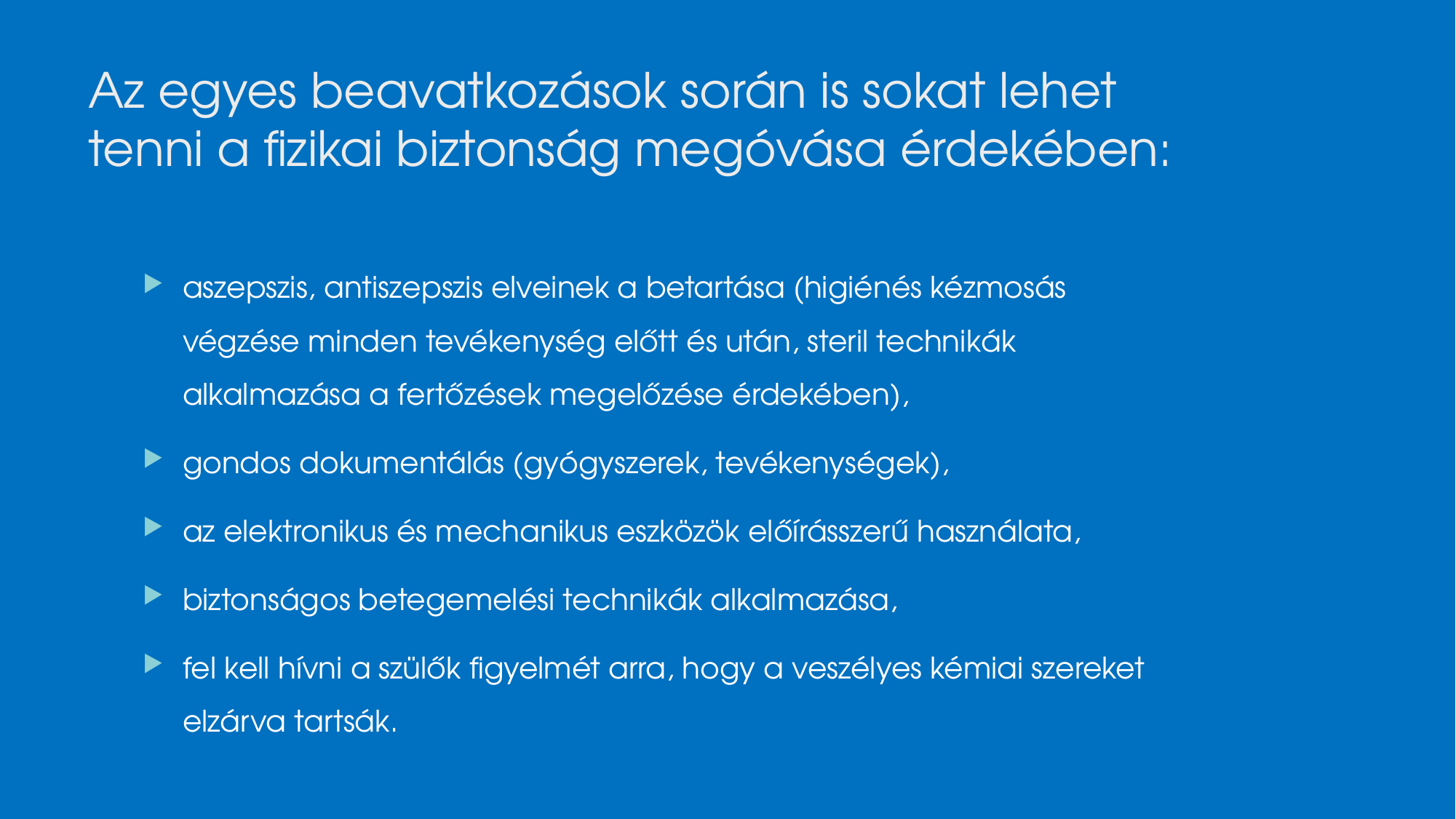

# Az egyes beavatkozások során is sokat lehet tenni a fizikai biztonság megóvása érdekében:
aszepszis, antiszepszis elveinek a betartása (higiénés kézmosás végzése minden tevékenység előtt és után, steril technikák alkalmazása a fertőzések megelőzése érdekében),
gondos dokumentálás (gyógyszerek, tevékenységek),
az elektronikus és mechanikus eszközök előírásszerű használata,
biztonságos betegemelési technikák alkalmazása,
fel kell hívni a szülők figyelmét arra, hogy a veszélyes kémiai szereket elzárva tartsák.